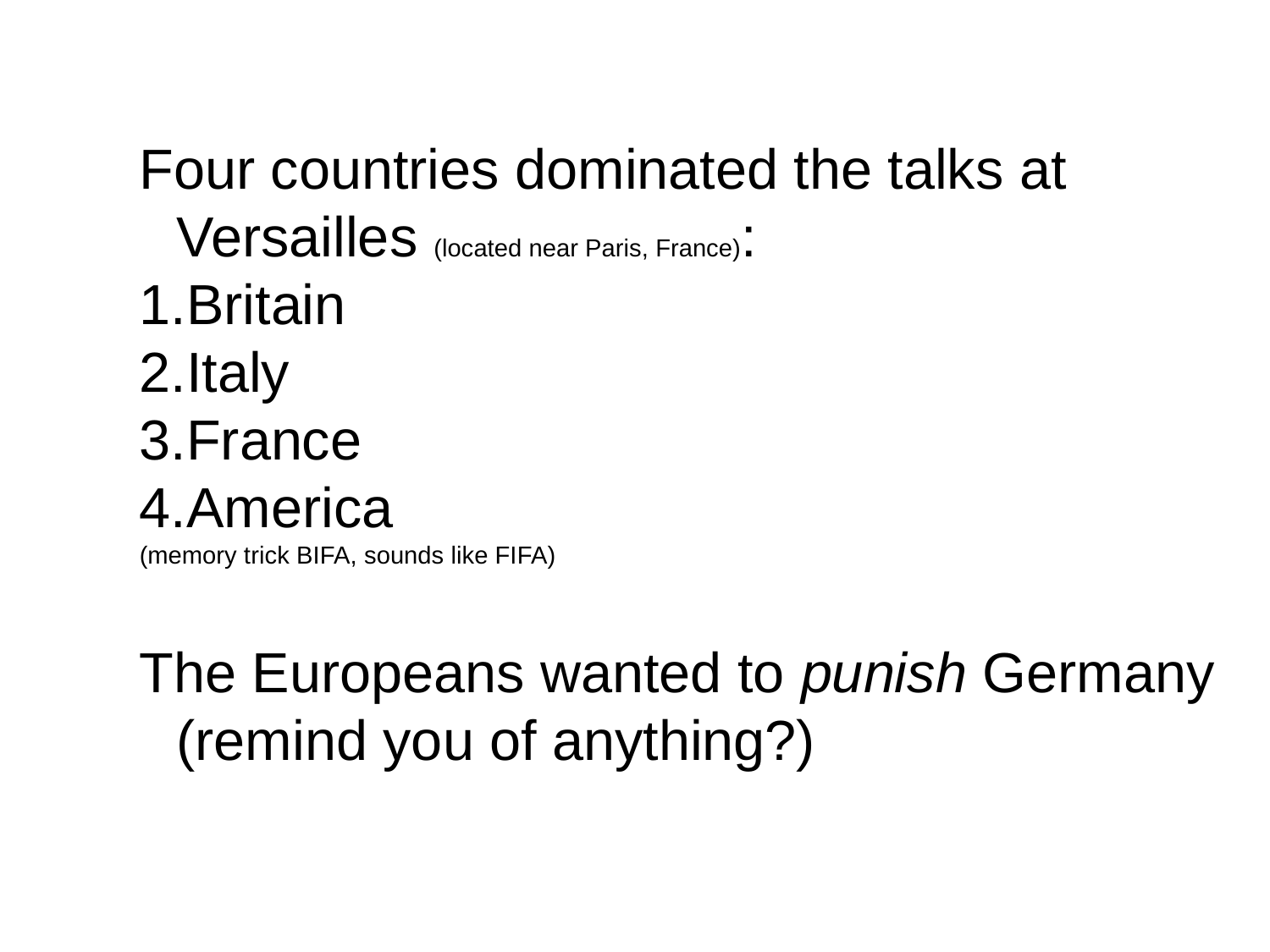

Four countries dominated the talks at Versailles (located near Paris, France):
Britain
Italy
France
America
(memory trick BIFA, sounds like FIFA)

The Europeans wanted to punish Germany (remind you of anything?)
Versailles Treaty_Big Four